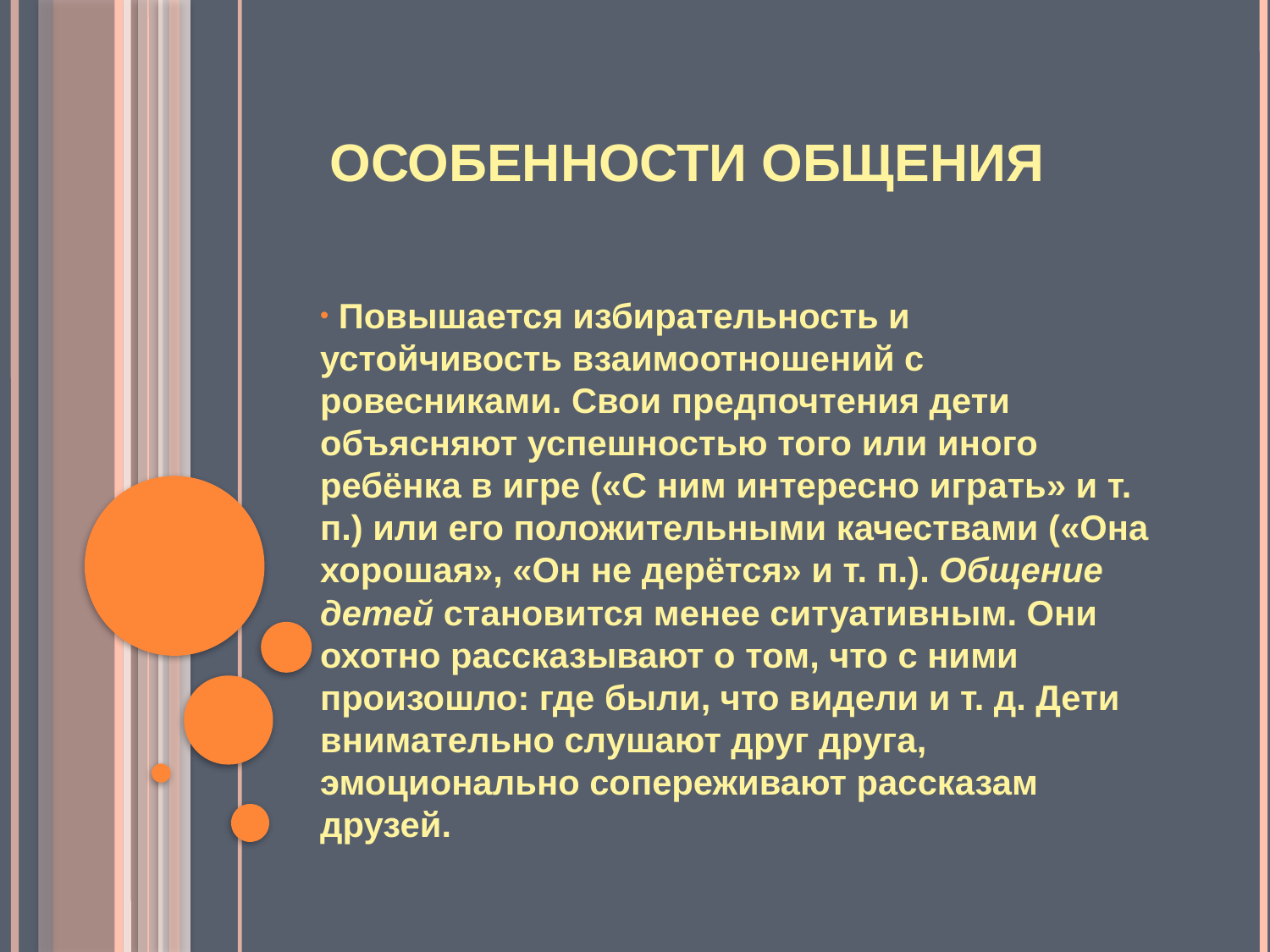

# Особенности общения
 Повышается избирательность и устойчивость взаимоотношений с ровесниками. Свои предпочтения дети объясняют успешностью того или иного ребёнка в игре («С ним интересно играть» и т. п.) или его положительными качествами («Она хорошая», «Он не дерётся» и т. п.). Общение детей становится менее ситуативным. Они охотно рассказывают о том, что с ними произошло: где были, что видели и т. д. Дети внимательно слушают друг друга, эмоционально сопереживают рассказам друзей.